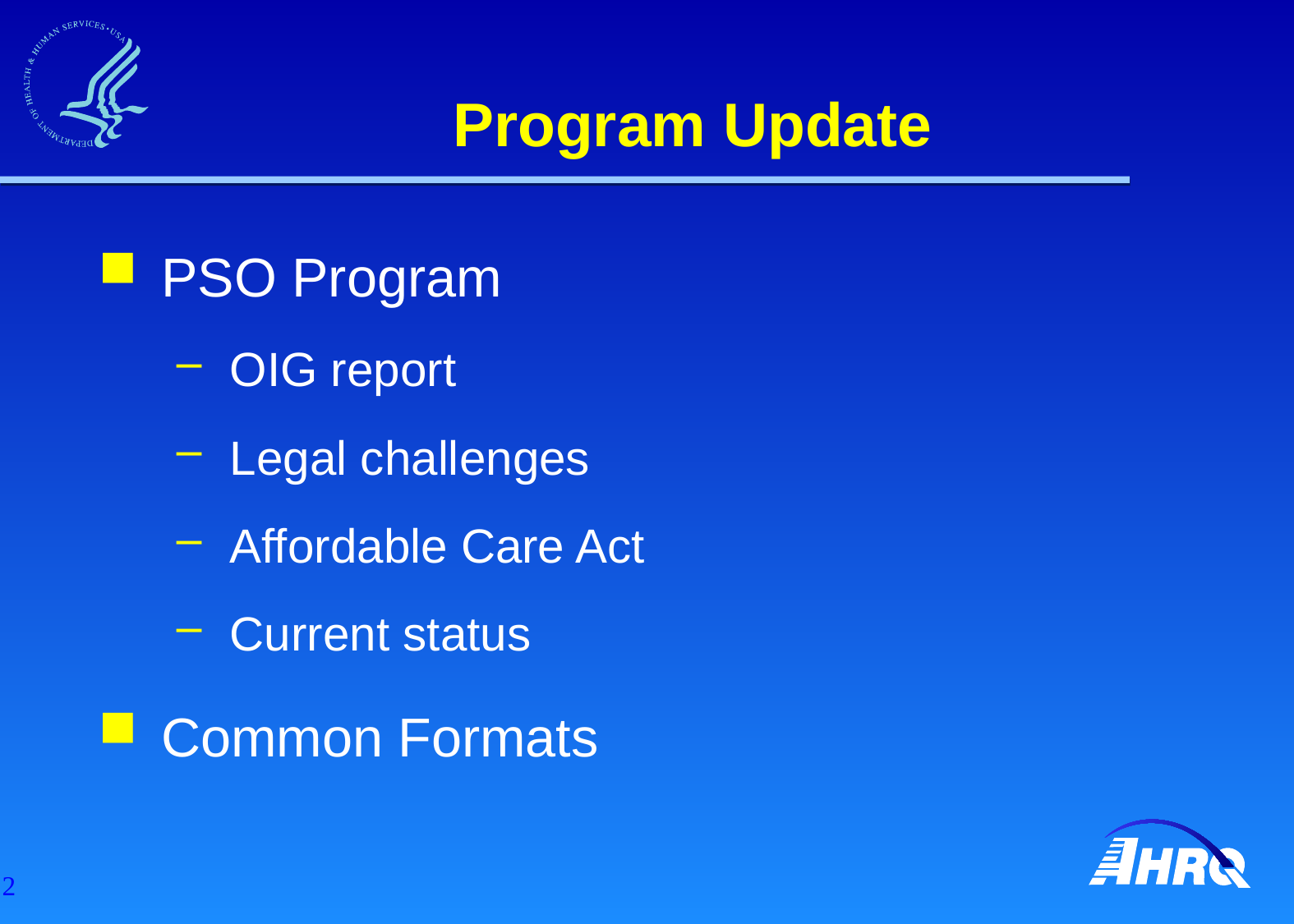

# Program Update
PSO Program
OIG report
Legal challenges
Affordable Care Act
Current status
Common Formats